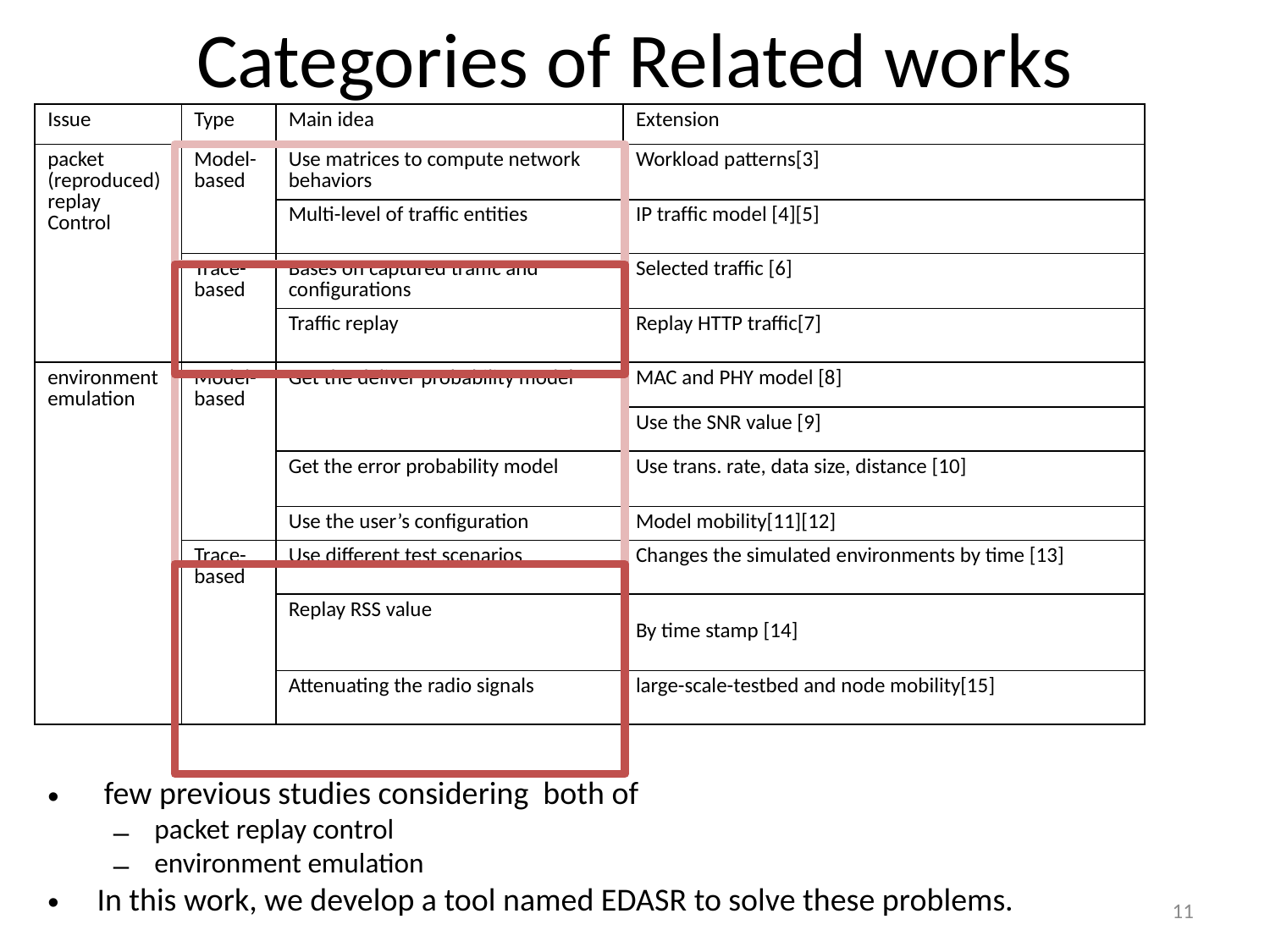

# Categories of Related works

| Issue | Type | Main idea | Extension |
| --- | --- | --- | --- |
| packet (reproduced) replay Control | Model-based | Use matrices to compute network behaviors | Workload patterns[3] |
|  |  | Multi-level of trafﬁc entities | IP trafﬁc model [4][5] |
|  | Trace-based | Bases on captured traffic and conﬁgurations | Selected traffic [6] |
|  |  | Traffic replay | Replay HTTP traffic[7] |
| environment emulation | Model-based | Get the deliver probability model | MAC and PHY model [8] |
|  |  |  | Use the SNR value [9] |
|  |  | Get the error probability model | Use trans. rate, data size, distance [10] |
|  |  | Use the user’s configuration | Model mobility[11][12] |
|  | Trace-based | Use different test scenarios | Changes the simulated environments by time [13] |
|  |  | Replay RSS value | By time stamp [14] |
|  |  | Attenuating the radio signals | large-scale-testbed and node mobility[15] |

 few previous studies considering  both of
packet replay control
environment emulation
In this work, we develop a tool named EDASR to solve these problems.
11